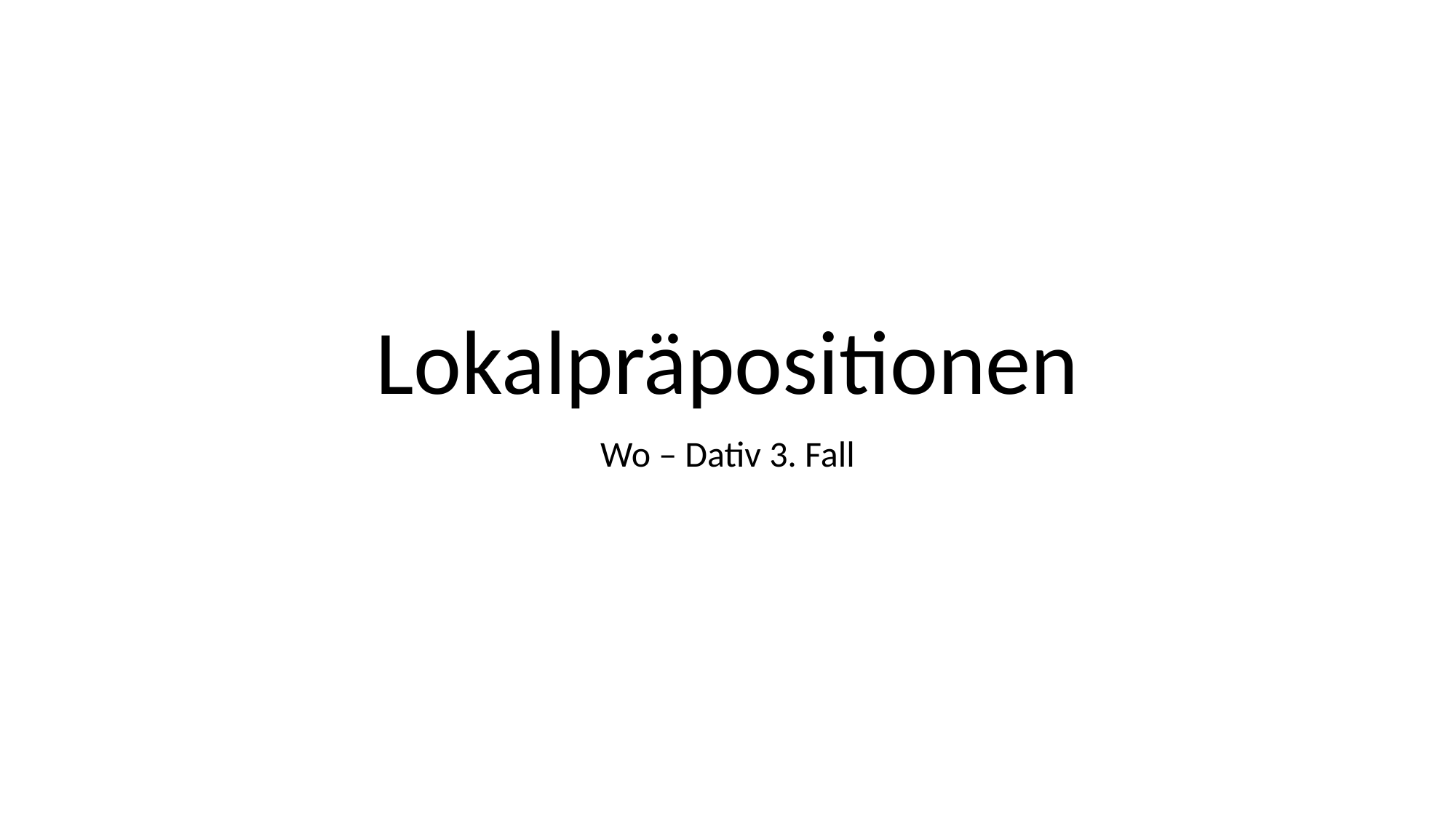

# Lokalpräpositionen
Wo – Dativ 3. Fall